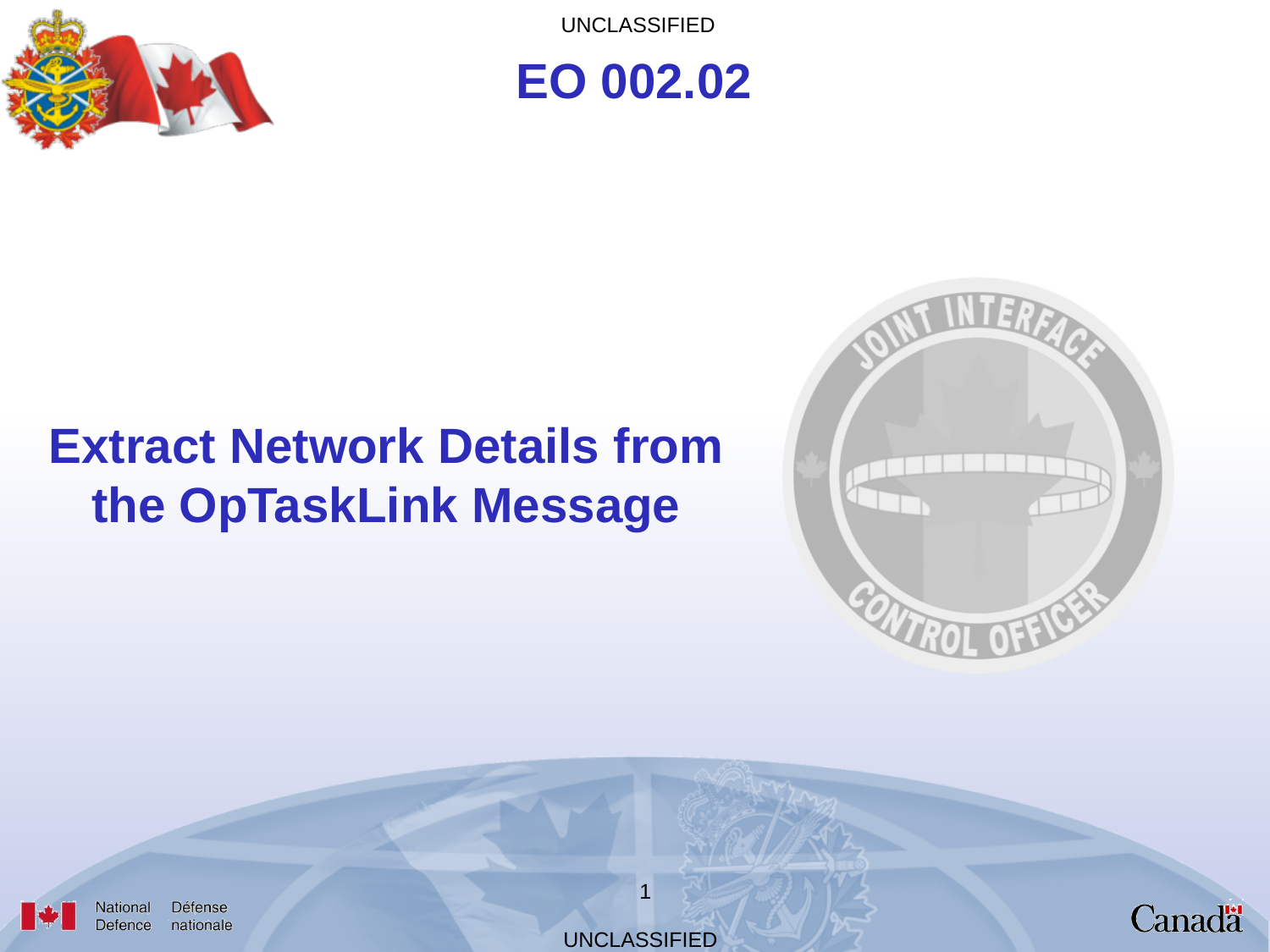

EO 002.02
Extract Network Details from the OpTaskLink Message